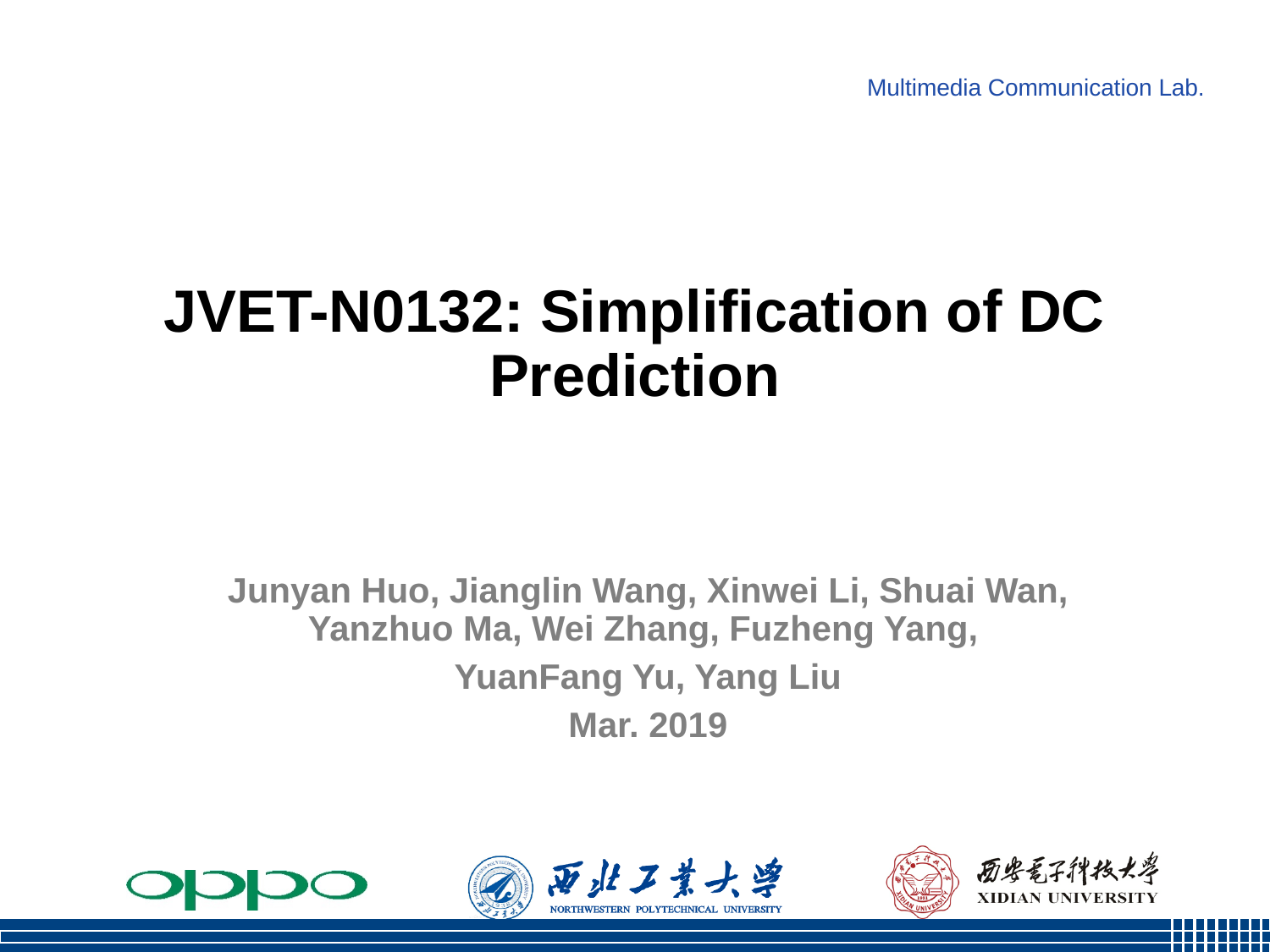

# JVET-N0132: Simplification of DC Prediction
Junyan Huo, Jianglin Wang, Xinwei Li, Shuai Wan, Yanzhuo Ma, Wei Zhang, Fuzheng Yang,
YuanFang Yu, Yang Liu
Mar. 2019